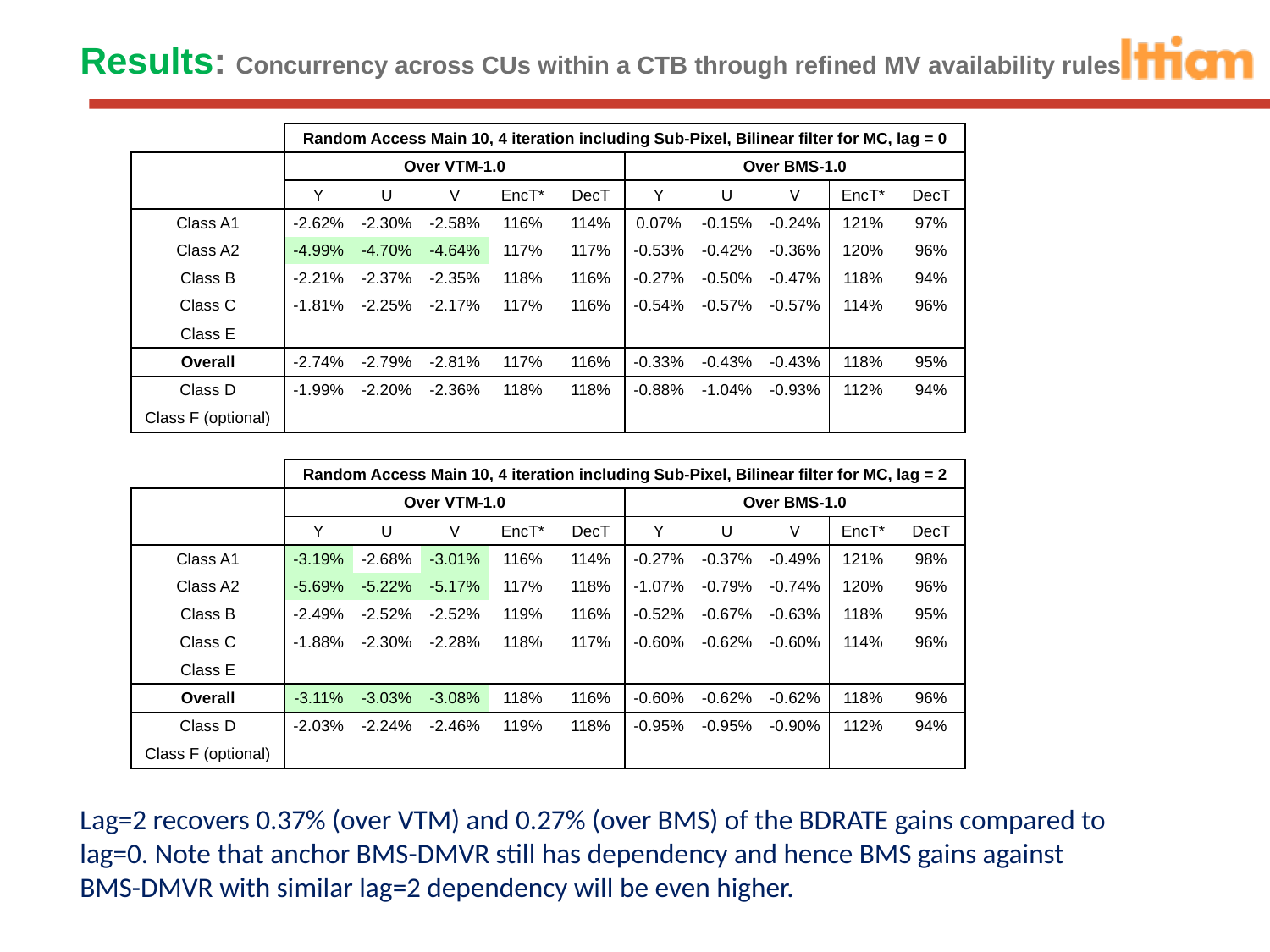

Table -3.1 Random Access Main 10, 1 iteration
# Results: Concurrency across CUs within a CTB through refined MV availability rules
|  | Random Access Main 10, 4 iteration including Sub-Pixel, Bilinear filter for MC, lag = 0 |  |  |  |  |  |  |  |  |  |
| --- | --- | --- | --- | --- | --- | --- | --- | --- | --- | --- |
|  | Over VTM-1.0 |  |  |  |  | Over BMS-1.0 |  |  |  |  |
|  | Y | U | V | EncT\* | DecT | Y | U | V | EncT\* | DecT |
| Class A1 | -2.62% | -2.30% | -2.58% | 116% | 114% | 0.07% | -0.15% | -0.24% | 121% | 97% |
| Class A2 | -4.99% | -4.70% | -4.64% | 117% | 117% | -0.53% | -0.42% | -0.36% | 120% | 96% |
| Class B | -2.21% | -2.37% | -2.35% | 118% | 116% | -0.27% | -0.50% | -0.47% | 118% | 94% |
| Class C | -1.81% | -2.25% | -2.17% | 117% | 116% | -0.54% | -0.57% | -0.57% | 114% | 96% |
| Class E |  |  |  |  |  |  |  |  |  |  |
| Overall | -2.74% | -2.79% | -2.81% | 117% | 116% | -0.33% | -0.43% | -0.43% | 118% | 95% |
| Class D | -1.99% | -2.20% | -2.36% | 118% | 118% | -0.88% | -1.04% | -0.93% | 112% | 94% |
| Class F (optional) |  |  |  |  |  |  |  |  |  |  |
|  | Random Access Main 10, 4 iteration including Sub-Pixel, Bilinear filter for MC, lag = 2 |  |  |  |  |  |  |  |  |  |
| --- | --- | --- | --- | --- | --- | --- | --- | --- | --- | --- |
|  | Over VTM-1.0 |  |  |  |  | Over BMS-1.0 |  |  |  |  |
|  | Y | U | V | EncT\* | DecT | Y | U | V | EncT\* | DecT |
| Class A1 | -3.19% | -2.68% | -3.01% | 116% | 114% | -0.27% | -0.37% | -0.49% | 121% | 98% |
| Class A2 | -5.69% | -5.22% | -5.17% | 117% | 118% | -1.07% | -0.79% | -0.74% | 120% | 96% |
| Class B | -2.49% | -2.52% | -2.52% | 119% | 116% | -0.52% | -0.67% | -0.63% | 118% | 95% |
| Class C | -1.88% | -2.30% | -2.28% | 118% | 117% | -0.60% | -0.62% | -0.60% | 114% | 96% |
| Class E |  |  |  |  |  |  |  |  |  |  |
| Overall | -3.11% | -3.03% | -3.08% | 118% | 116% | -0.60% | -0.62% | -0.62% | 118% | 96% |
| Class D | -2.03% | -2.24% | -2.46% | 119% | 118% | -0.95% | -0.95% | -0.90% | 112% | 94% |
| Class F (optional) |  |  |  |  |  |  |  |  |  |  |
Lag=2 recovers 0.37% (over VTM) and 0.27% (over BMS) of the BDRATE gains compared to lag=0. Note that anchor BMS-DMVR still has dependency and hence BMS gains against BMS-DMVR with similar lag=2 dependency will be even higher.